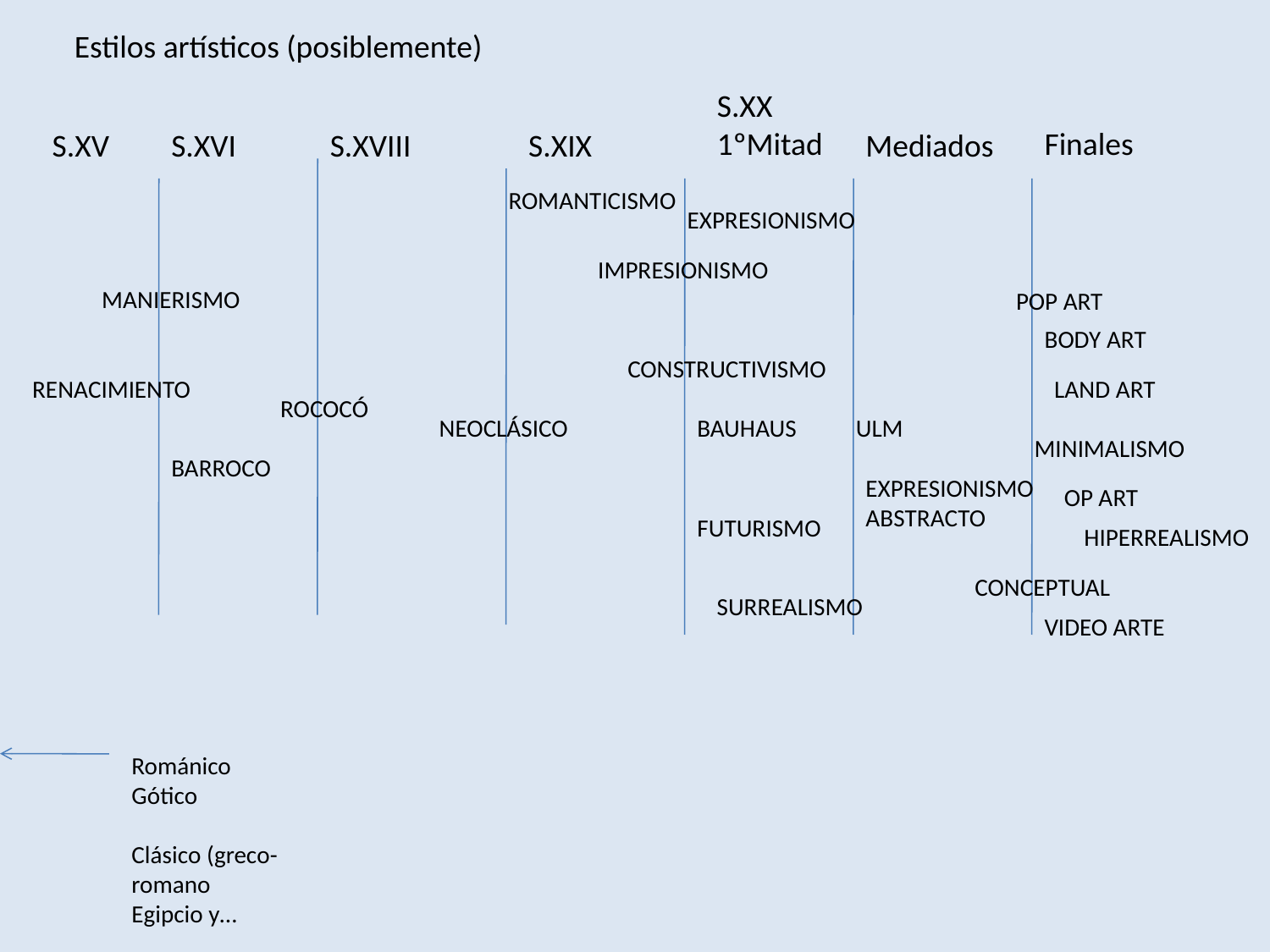

Estilos artísticos (posiblemente)
S.XX
1ºMitad
Finales
S.XV
S.XVI
S.XVIII
S.XIX
Mediados
ROMANTICISMO
EXPRESIONISMO
IMPRESIONISMO
MANIERISMO
POP ART
BODY ART
CONSTRUCTIVISMO
RENACIMIENTO
LAND ART
ROCOCÓ
NEOCLÁSICO
BAUHAUS
ULM
MINIMALISMO
BARROCO
EXPRESIONISMO ABSTRACTO
OP ART
FUTURISMO
HIPERREALISMO
CONCEPTUAL
SURREALISMO
VIDEO ARTE
Románico
Gótico

Clásico (greco-romano
Egipcio y…